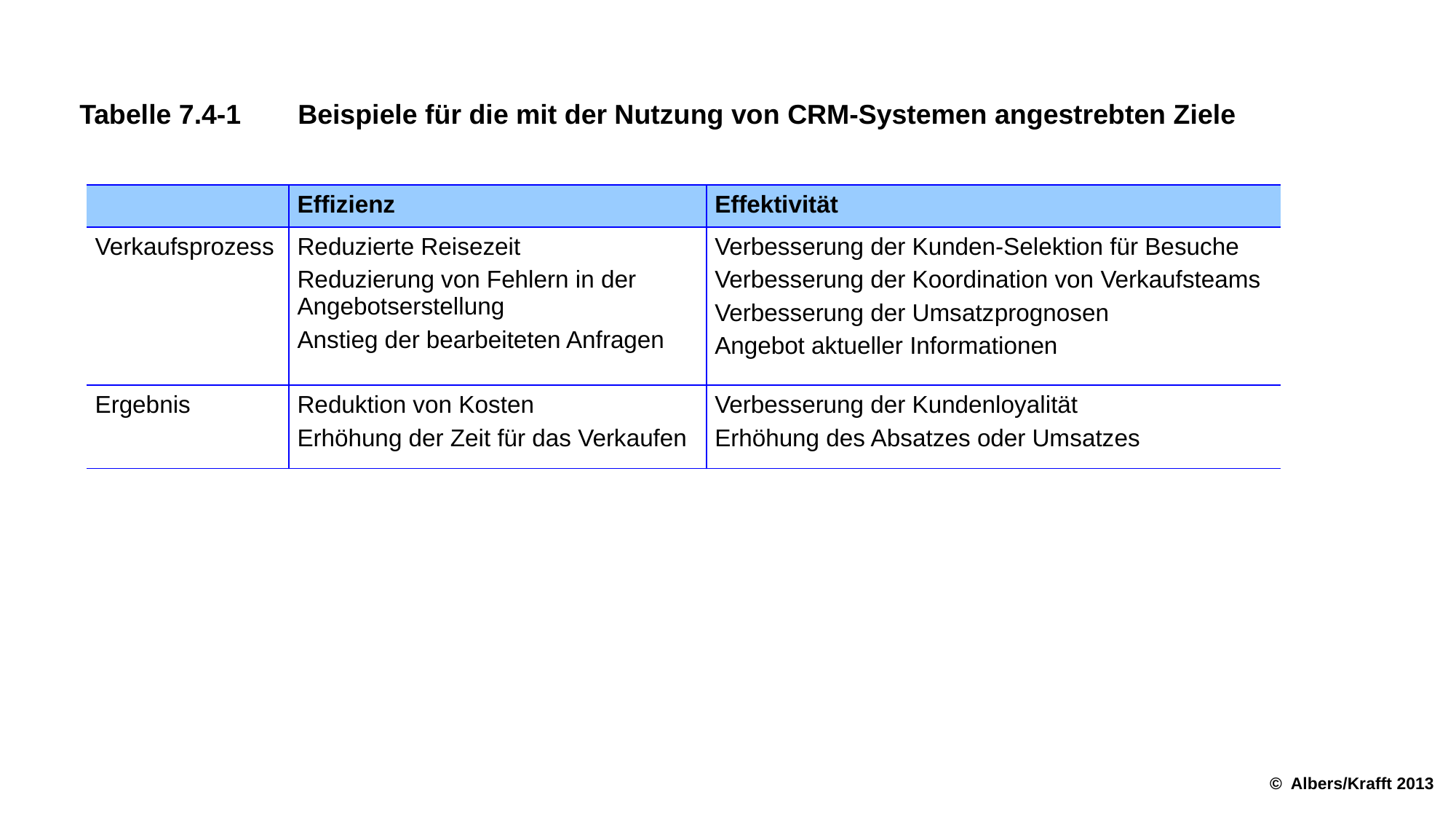

Tabelle 7.4-1	Beispiele für die mit der Nutzung von CRM-Systemen angestrebten Ziele
|  | Effizienz | Effektivität |
| --- | --- | --- |
| Verkaufs­prozess | Reduzierte Reisezeit Reduzierung von Fehlern in der Angebotserstellung Anstieg der bearbeiteten Anfragen | Verbesserung der Kunden-Selektion für Besuche Verbesserung der Koordination von Verkaufsteams Verbesserung der Umsatz­prognosen Angebot aktueller Informationen |
| Ergebnis | Reduktion von Kosten Erhöhung der Zeit für das Verkaufen | Verbesserung der Kundenloyalität Erhöhung des Absatzes oder Umsatzes |
©  Albers/Krafft 2013